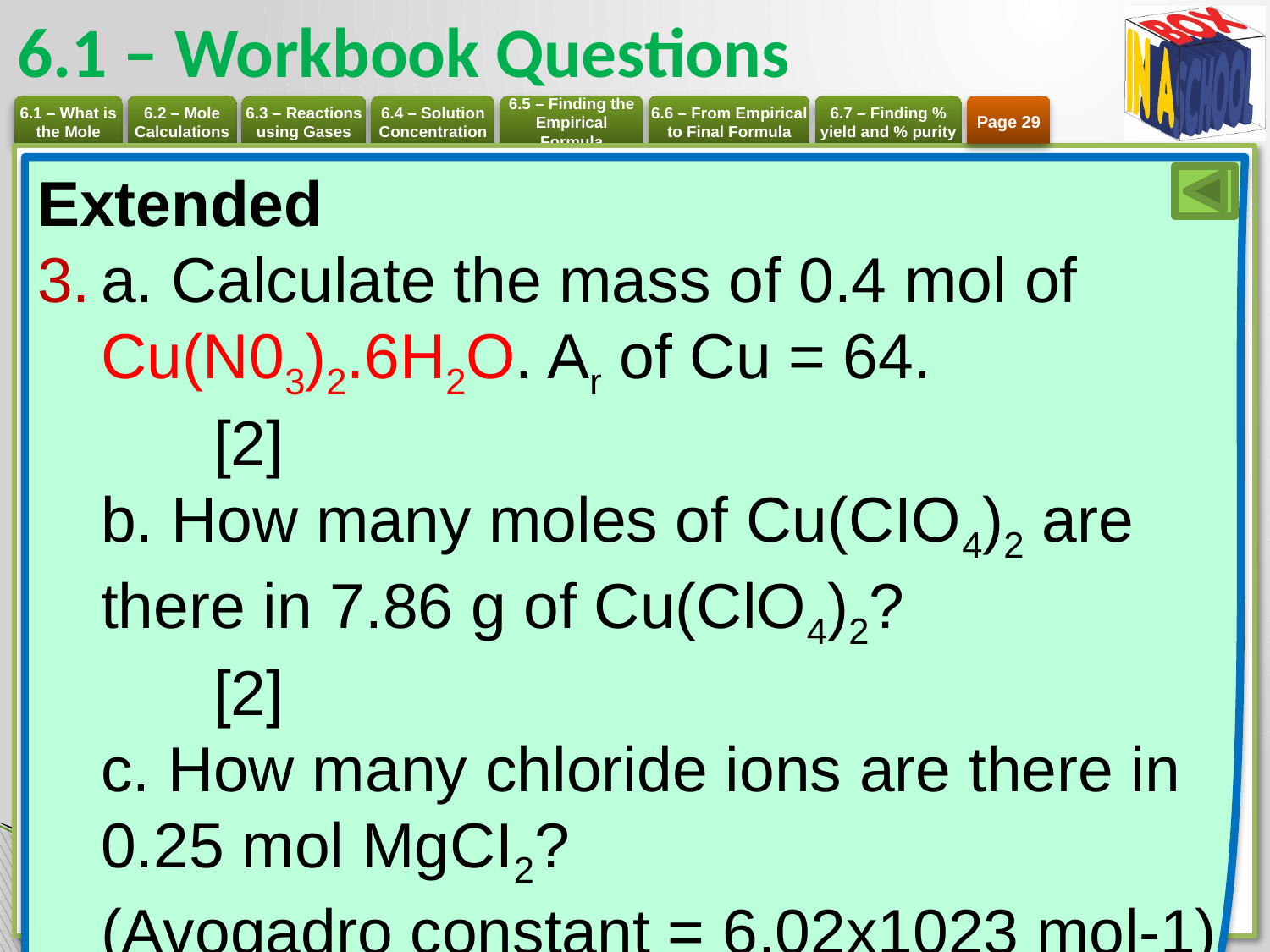

# 6.1 – Workbook Questions
Page 29
Extended
a. Calculate the mass of 0.4 mol of Cu(N03)2.6H2O. Ar of Cu = 64. 	[2]
b. How many moles of Cu(CIO4)2 are there in 7.86 g of Cu(ClO4)2? 	[2]
c. How many chloride ions are there in 0.25 mol MgCI2?
(Avogadro constant = 6.02x1023 mol-1)